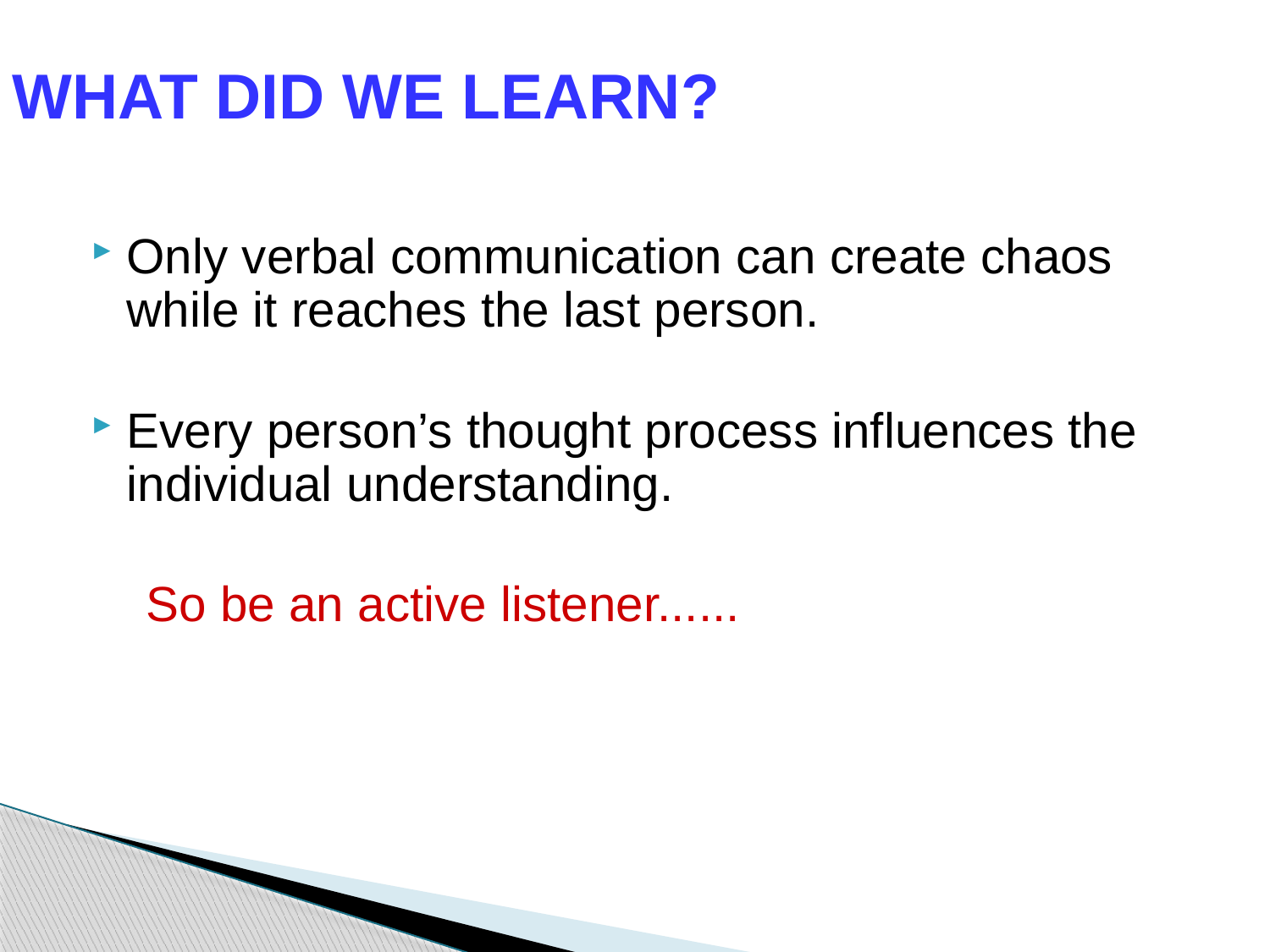

# WHAT DID WE LEARN?

Only verbal communication can create chaos while it reaches the last person.

Every person’s thought process influences the individual understanding.

    So be an active listener......